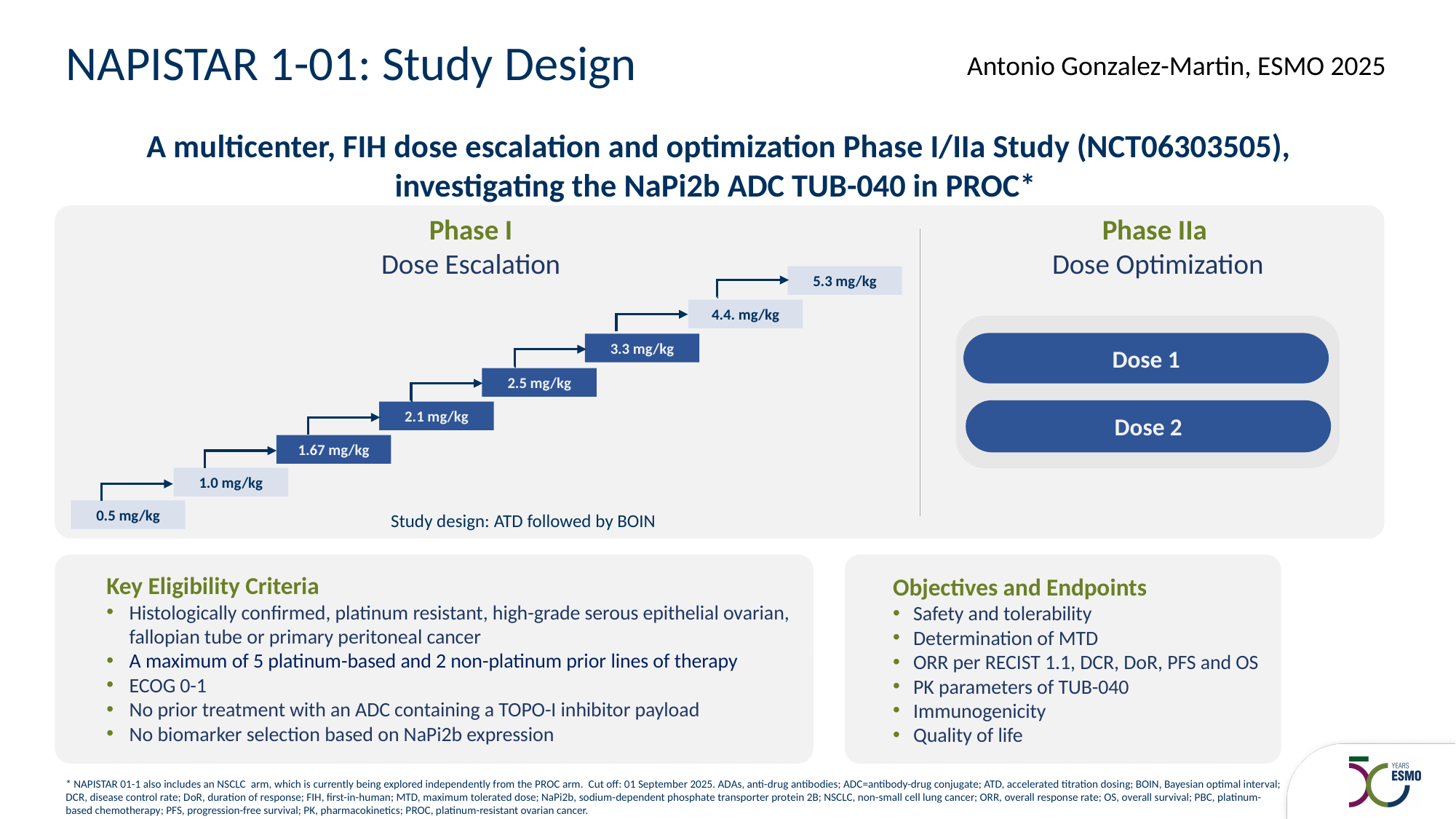

NAPISTAR 1-01: Study Design
Antonio Gonzalez-Martin, ESMO 2025
A multicenter, FIH dose escalation and optimization Phase I/IIa Study (NCT06303505),
investigating the NaPi2b ADC TUB-040 in PROC*

 Phase I
Dose Escalation
Phase IIa
Dose Optimization
5.3 mg/kg
4.4. mg/kg

Dose 1
3.3 mg/kg
2.5 mg/kg
Dose 2
2.1 mg/kg
1.67 mg/kg
1.0 mg/kg
0.5 mg/kg
Study design: ATD followed by BOIN

Key Eligibility Criteria
Histologically confirmed, platinum resistant, high-grade serous epithelial ovarian, fallopian tube or primary peritoneal cancer
A maximum of 5 platinum-based and 2 non-platinum prior lines of therapy
ECOG 0-1
No prior treatment with an ADC containing a TOPO-I inhibitor payload
No biomarker selection based on NaPi2b expression

Objectives and Endpoints
Safety and tolerability
Determination of MTD
ORR per RECIST 1.1, DCR, DoR, PFS and OS
PK parameters of TUB-040
Immunogenicity
Quality of life
* NAPISTAR 01-1 also includes an NSCLC  arm, which is currently being explored independently from the PROC arm.  Cut off: 01 September 2025. ADAs, anti-drug antibodies; ADC=antibody-drug conjugate; ATD, accelerated titration dosing; BOIN, Bayesian optimal interval; DCR, disease control rate; DoR, duration of response; FIH, first-in-human; MTD, maximum tolerated dose; NaPi2b, sodium-dependent phosphate transporter protein 2B; NSCLC, non-small cell lung cancer; ORR, overall response rate; OS, overall survival; PBC, platinum-based chemotherapy; PFS, progression-free survival; PK, pharmacokinetics; PROC, platinum-resistant ovarian cancer.